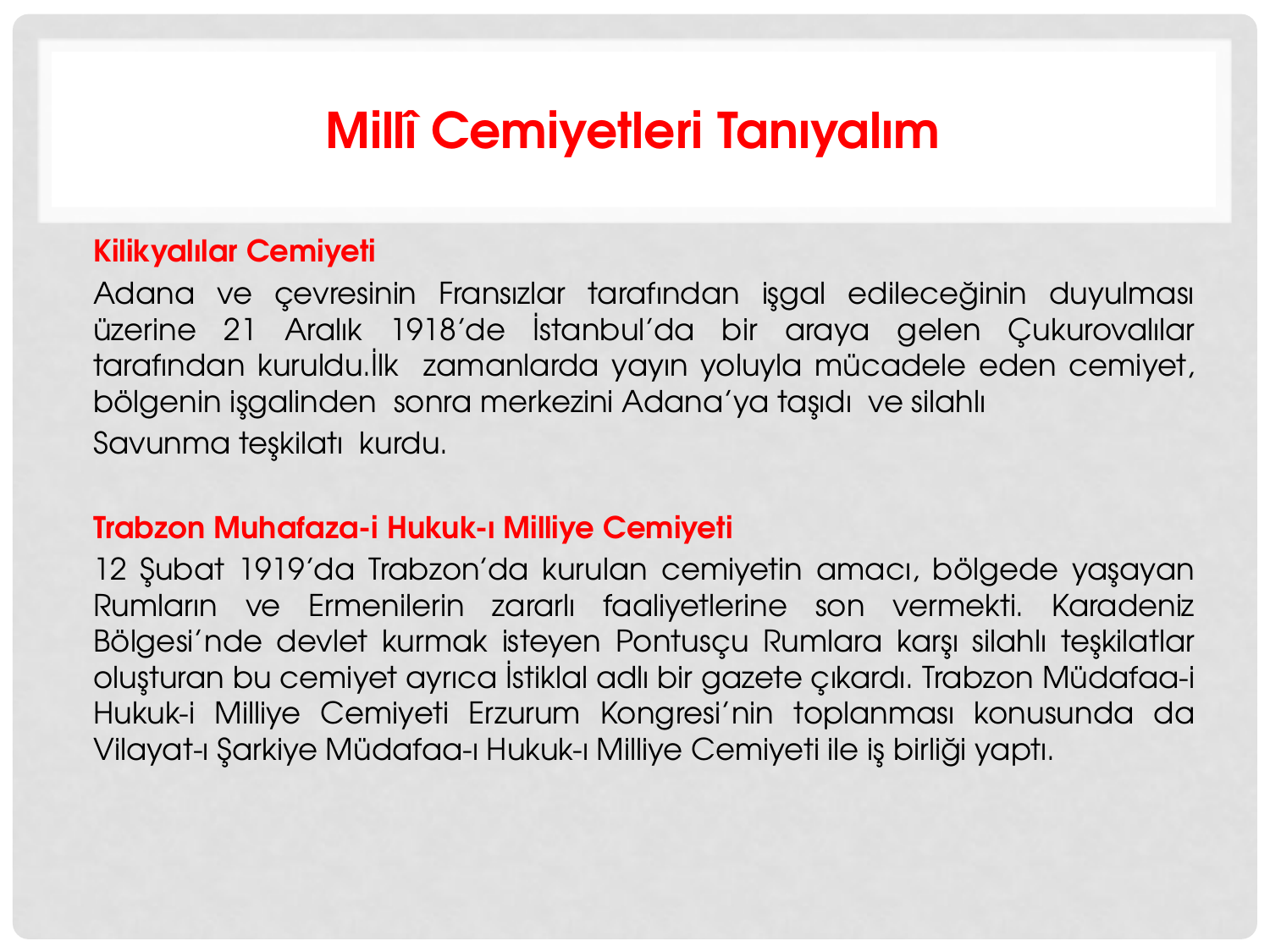

# Millî Cemiyetleri Tanıyalım
Kilikyalılar Cemiyeti
Adana ve çevresinin Fransızlar tarafından işgal edileceğinin duyulması üzerine 21 Aralık 1918’de İstanbul’da bir araya gelen Çukurovalılar tarafından kuruldu.İlk  zamanlarda yayın yoluyla mücadele eden cemiyet, bölgenin işgalinden  sonra merkezini Adana’ya taşıdı  ve silahlı
Savunma teşkilatı  kurdu.

Trabzon Muhafaza-i Hukuk-ı Milliye Cemiyeti
12 Şubat 1919’da Trabzon’da kurulan cemiyetin amacı, bölgede yaşayan Rumların ve Ermenilerin zararlı faaliyetlerine son vermekti. Karadeniz Bölgesi’nde devlet kurmak isteyen Pontusçu Rumlara karşı silahlı teşkilatlar oluşturan bu cemiyet ayrıca İstiklal adlı bir gazete çıkardı. Trabzon Müdafaa-i Hukuk-i Milliye Cemiyeti Erzurum Kongresi’nin toplanması konusunda da Vilayat-ı Şarkiye Müdafaa-ı Hukuk-ı Milliye Cemiyeti ile iş birliği yaptı.